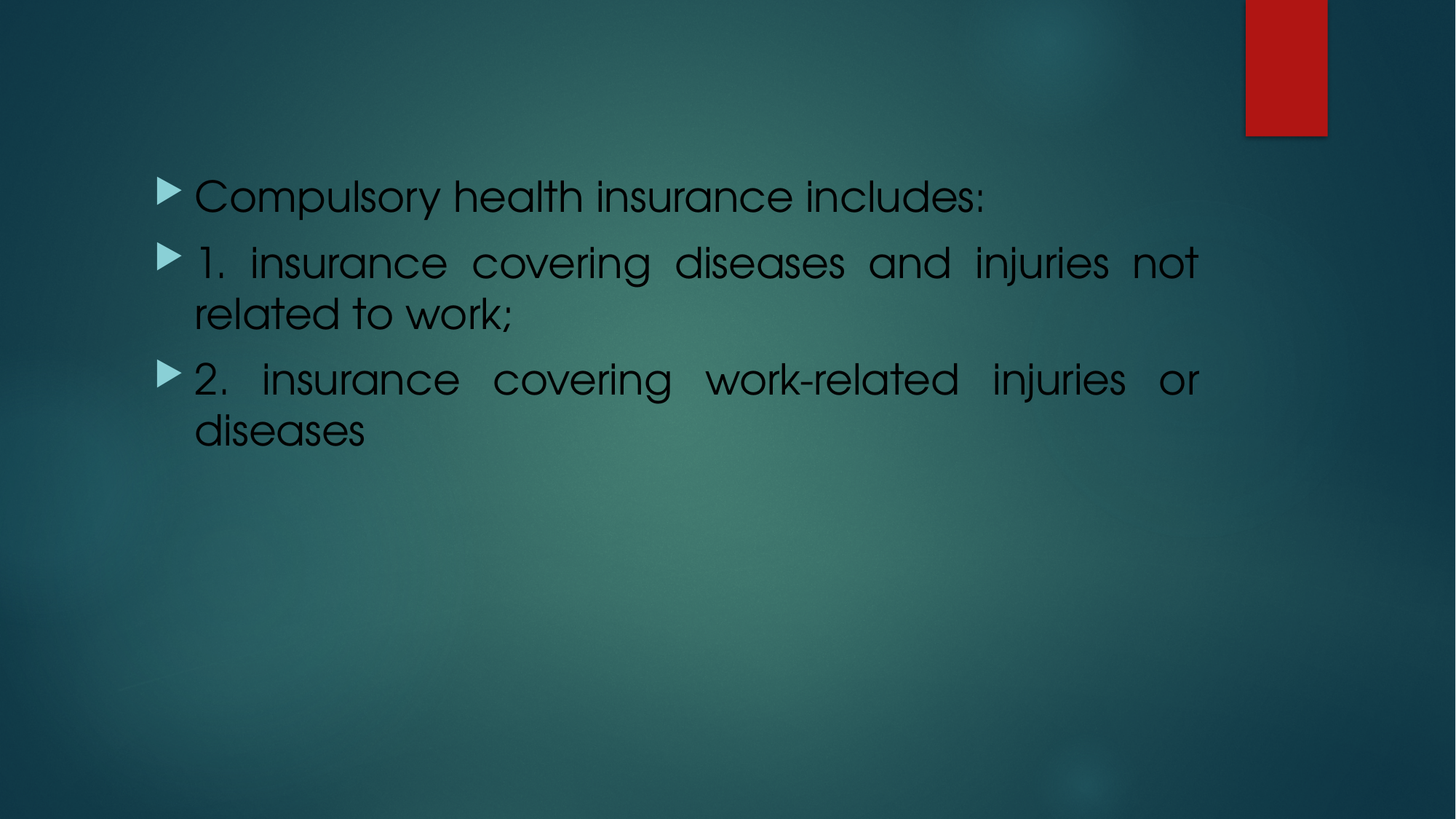

Compulsory health insurance includes:
1. insurance covering diseases and injuries not related to work;
2. insurance covering work-related injuries or diseases